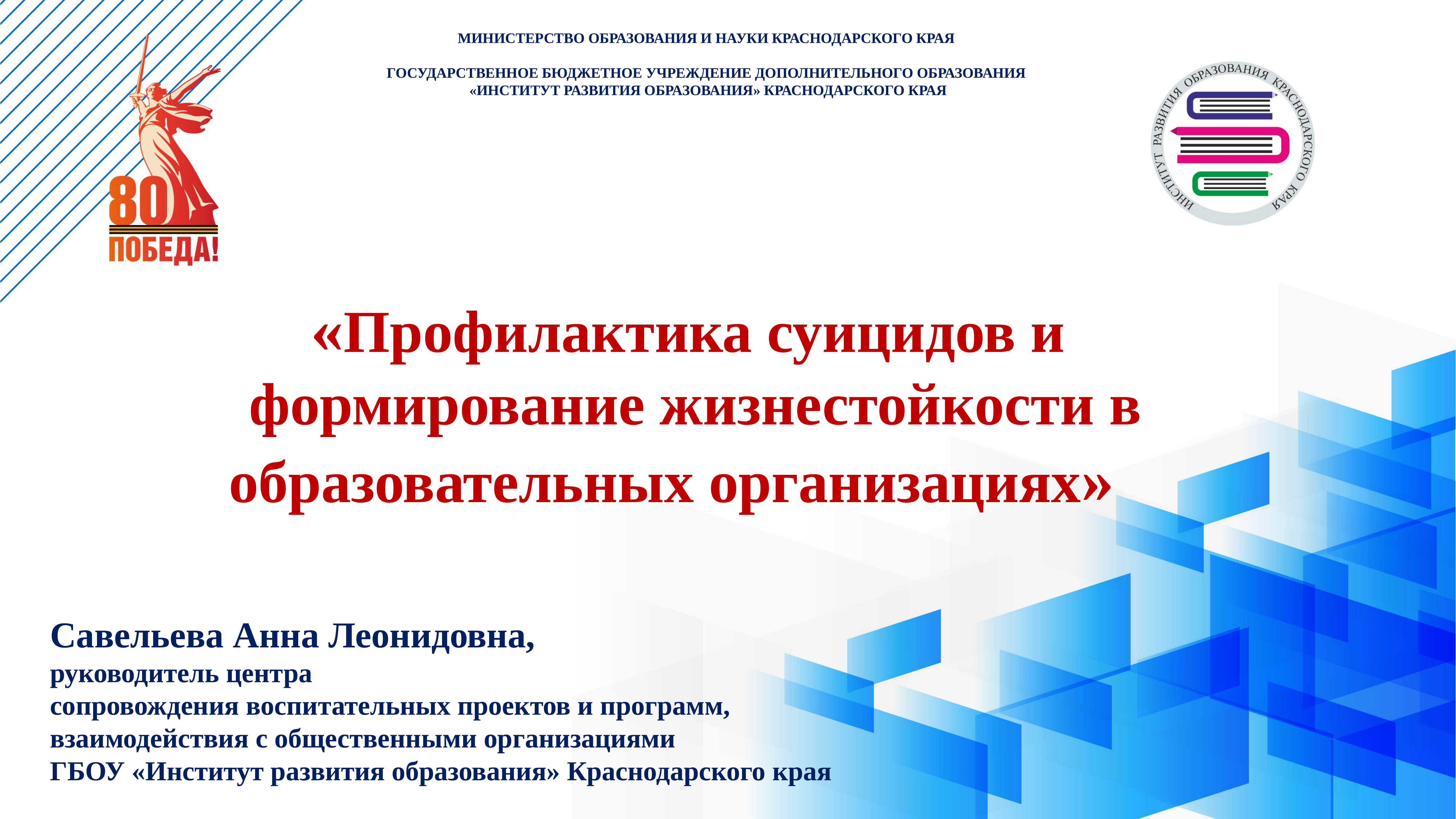

МИНИСТЕРСТВО ОБРАЗОВАНИЯ И НАУКИ КРАСНОДАРСКОГО КРАЯ

ГОСУДАРСТВЕННОЕ БЮДЖЕТНОЕ УЧРЕЖДЕНИЕ ДОПОЛНИТЕЛЬНОГО ОБРАЗОВАНИЯ
 «ИНСТИТУТ РАЗВИТИЯ ОБРАЗОВАНИЯ» КРАСНОДАРСКОГО КРАЯ

«Профилактика суицидов и
 формирование жизнестойкости в образовательных организациях»
Савельева Анна Леонидовна,
руководитель центра
сопровождения воспитательных проектов и программ,
взаимодействия с общественными организациями
ГБОУ «Институт развития образования» Краснодарского края